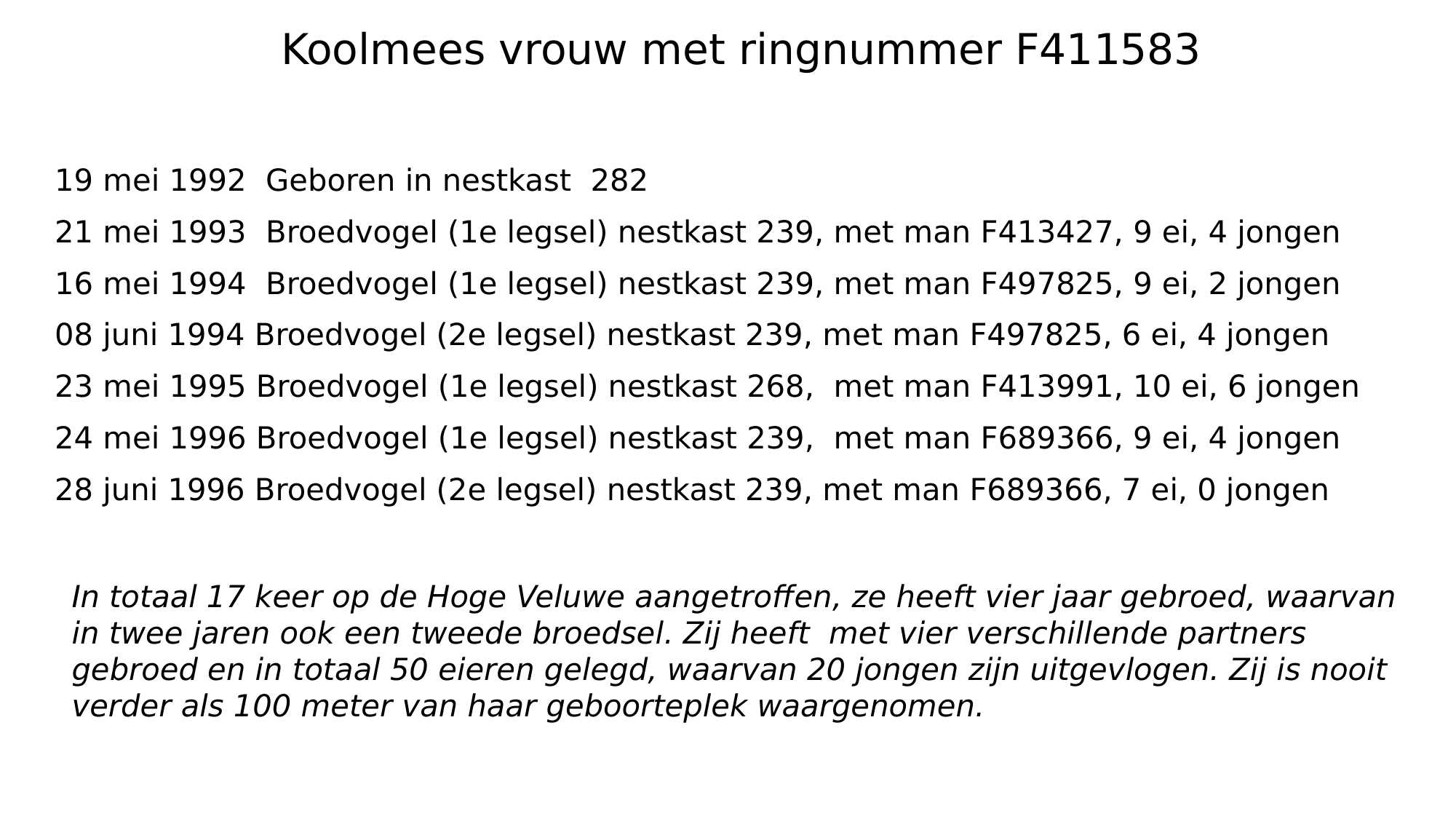

Koolmees vrouw met ringnummer F411583

19 mei 1992  Geboren in nestkast  282
21 mei 1993  Broedvogel (1e legsel) nestkast 239, met man F413427, 9 ei, 4 jongen
16 mei 1994  Broedvogel (1e legsel) nestkast 239, met man F497825, 9 ei, 2 jongen
08 juni 1994 Broedvogel (2e legsel) nestkast 239, met man F497825, 6 ei, 4 jongen
23 mei 1995 Broedvogel (1e legsel) nestkast 268,  met man F413991, 10 ei, 6 jongen
24 mei 1996 Broedvogel (1e legsel) nestkast 239,  met man F689366, 9 ei, 4 jongen
28 juni 1996 Broedvogel (2e legsel) nestkast 239, met man F689366, 7 ei, 0 jongen
In totaal 17 keer op de Hoge Veluwe aangetroffen, ze heeft vier jaar gebroed, waarvan in twee jaren ook een tweede broedsel. Zij heeft  met vier verschillende partners gebroed en in totaal 50 eieren gelegd, waarvan 20 jongen zijn uitgevlogen. Zij is nooit verder als 100 meter van haar geboorteplek waargenomen.